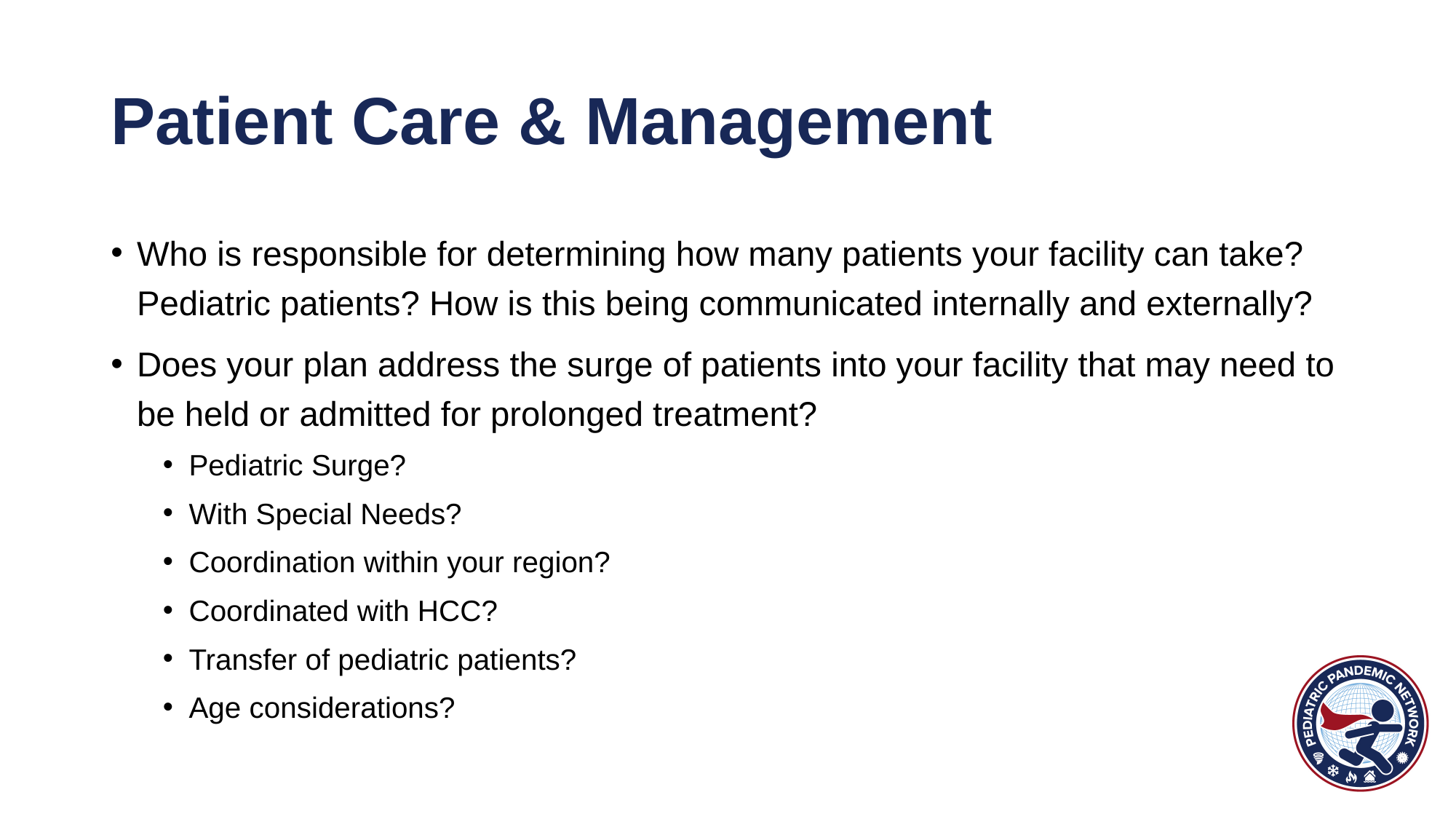

# Patient Care & Management
Who is responsible for determining how many patients your facility can take? Pediatric patients? How is this being communicated internally and externally?
Does your plan address the surge of patients into your facility that may need to be held or admitted for prolonged treatment?
Pediatric Surge?
With Special Needs?
Coordination within your region?
Coordinated with HCC?
Transfer of pediatric patients?
Age considerations?